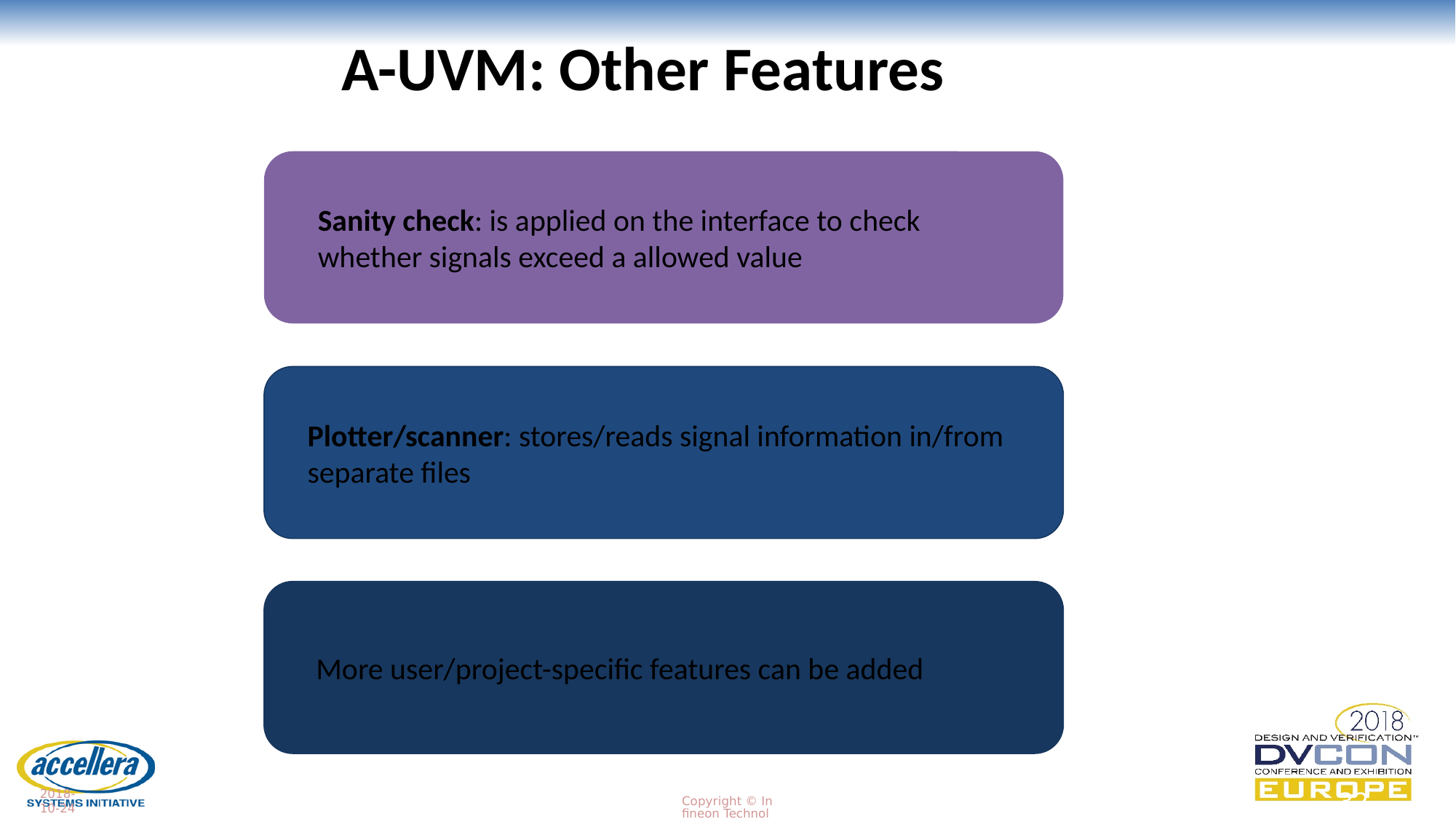

# A-UVM: Other Features

Sanity check: is applied on the interface to check whether signals exceed a allowed value

Plotter/scanner: stores/reads signal information in/from separate files

More user/project-specific features can be added
2018-10-24
Copyright © Infineon Technologies AG 2017. All rights reserved.
32